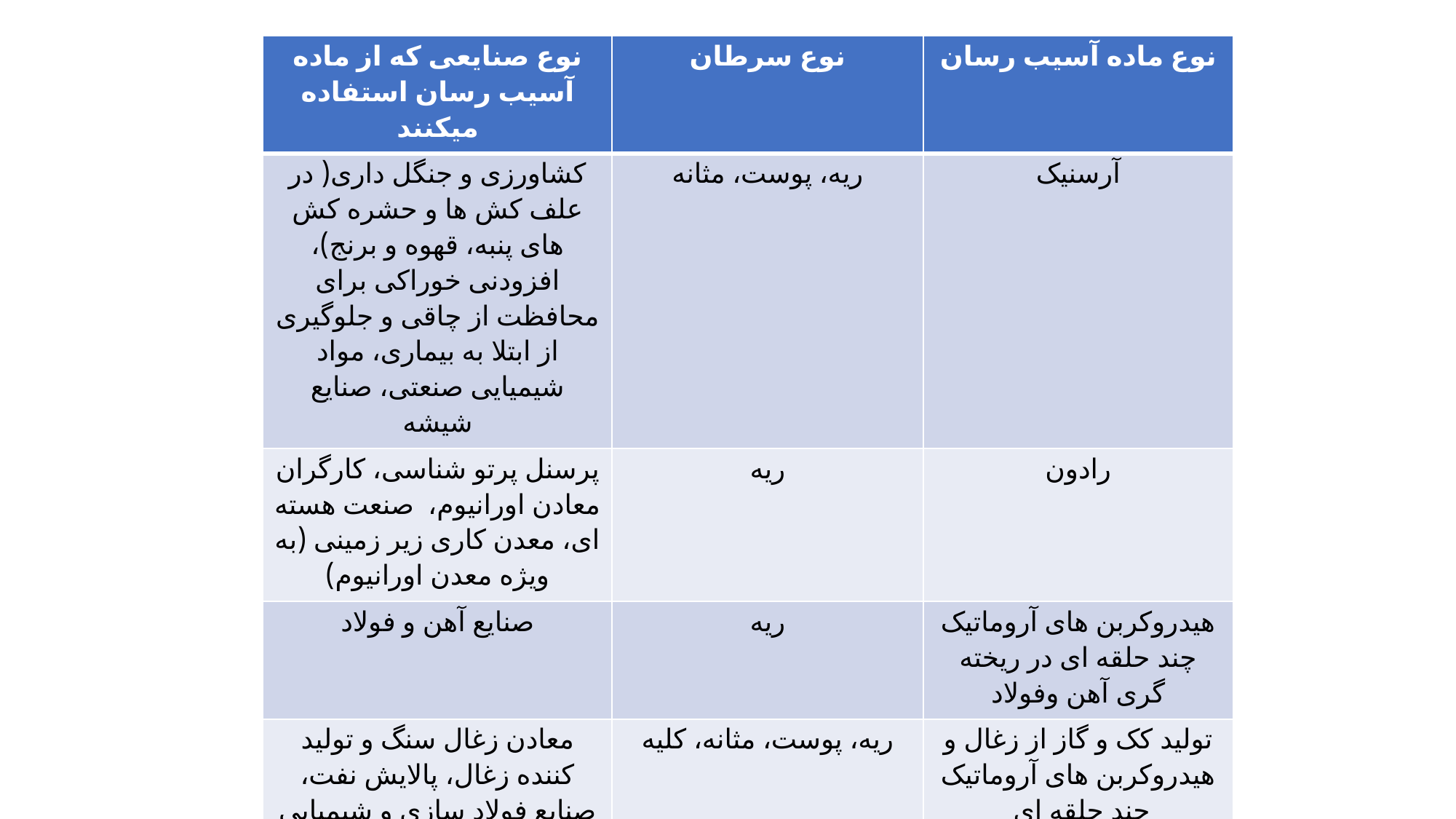

| نوع صنایعی که از ماده آسیب رسان استفاده میکنند | نوع سرطان | نوع ماده آسیب رسان |
| --- | --- | --- |
| کشاورزی و جنگل داری( در علف کش ها و حشره کش های پنبه، قهوه و برنج)، افزودنی خوراکی برای محافظت از چاقی و جلوگیری از ابتلا به بیماری، مواد شیمیایی صنعتی، صنایع شیشه | ریه، پوست، مثانه | آرسنیک |
| پرسنل پرتو شناسی، کارگران معادن اورانیوم، صنعت هسته ای، معدن کاری زیر زمینی (به ویژه معدن اورانیوم) | ریه | رادون |
| صنایع آهن و فولاد | ریه | هیدروکربن های آروماتیک چند حلقه ای در ریخته گری آهن وفولاد |
| معادن زغال سنگ و تولید کننده زغال، پالایش نفت، صنایع فولاد سازی و شیمیایی | ریه، پوست، مثانه، کلیه | تولید کک و گاز از زغال و هیدروکربن های آروماتیک چند حلقه ای |